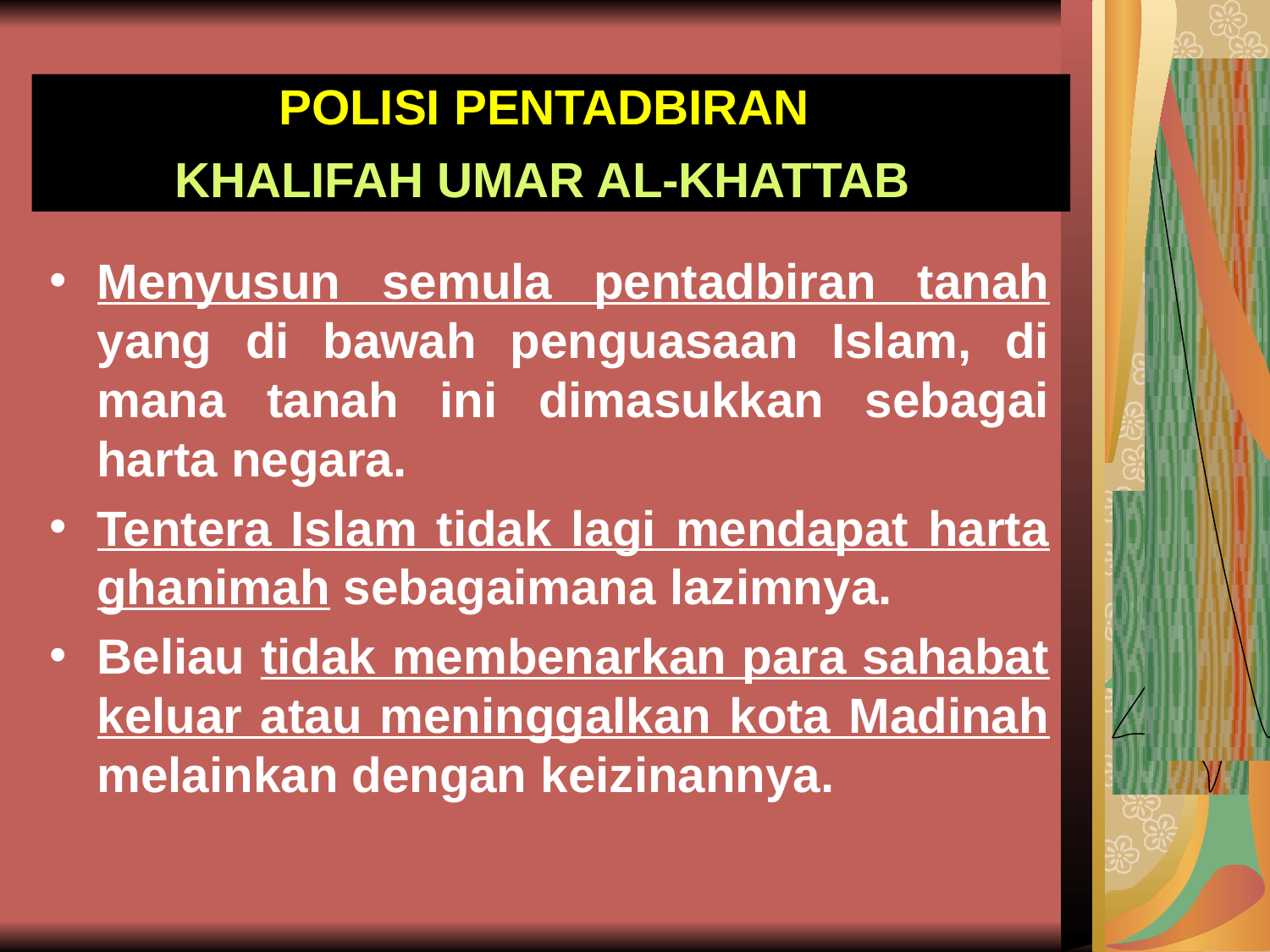

# POLISI PENTADBIRAN KHALIFAH UMAR AL-KHATTAB
Menyusun semula pentadbiran tanah yang di bawah penguasaan Islam, di mana tanah ini dimasukkan sebagai harta negara.
Tentera Islam tidak lagi mendapat harta ghanimah sebagaimana lazimnya.
Beliau tidak membenarkan para sahabat keluar atau meninggalkan kota Madinah melainkan dengan keizinannya.